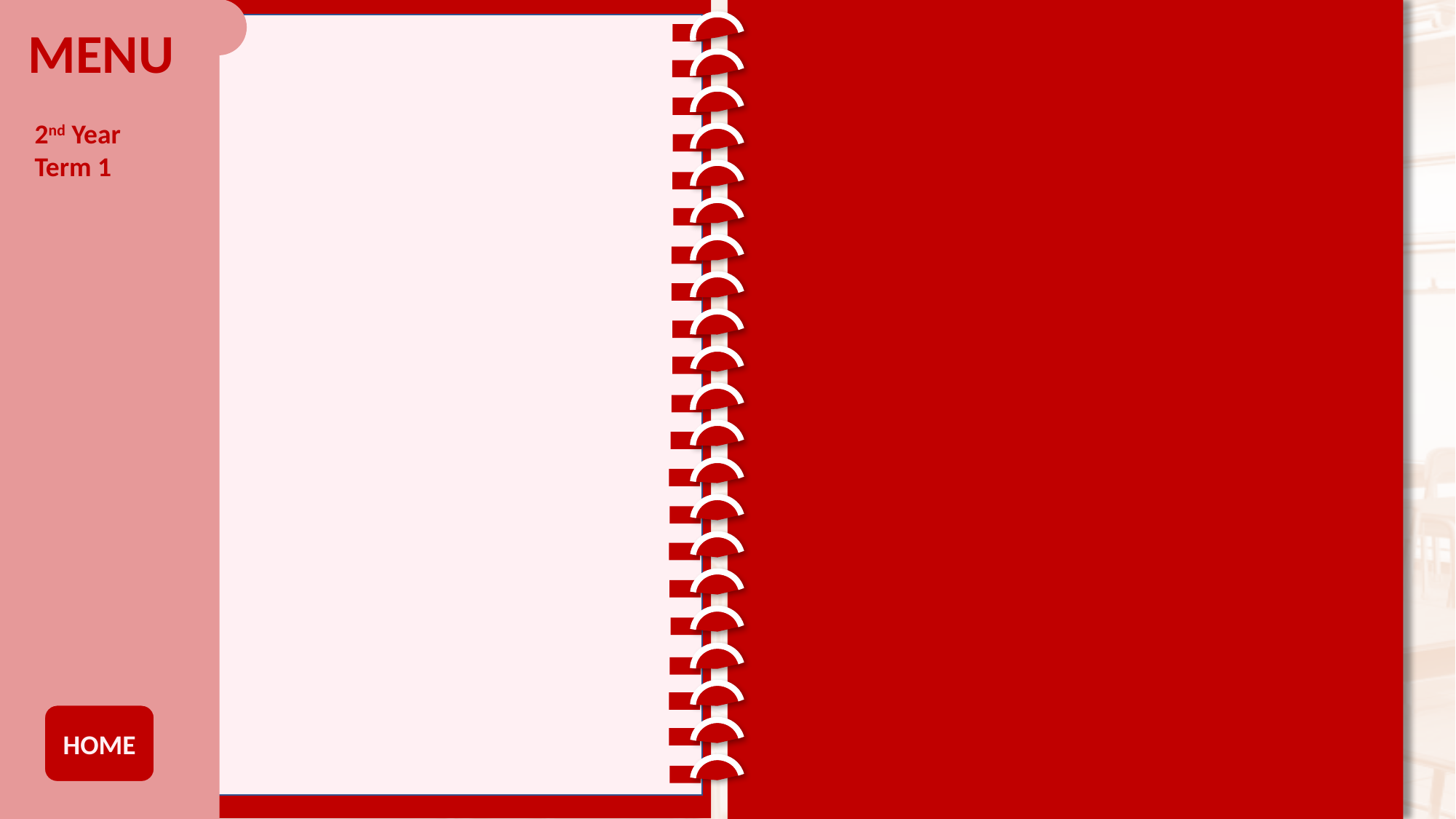

MENU
2nd Year
Term 1
HOME

T1-4